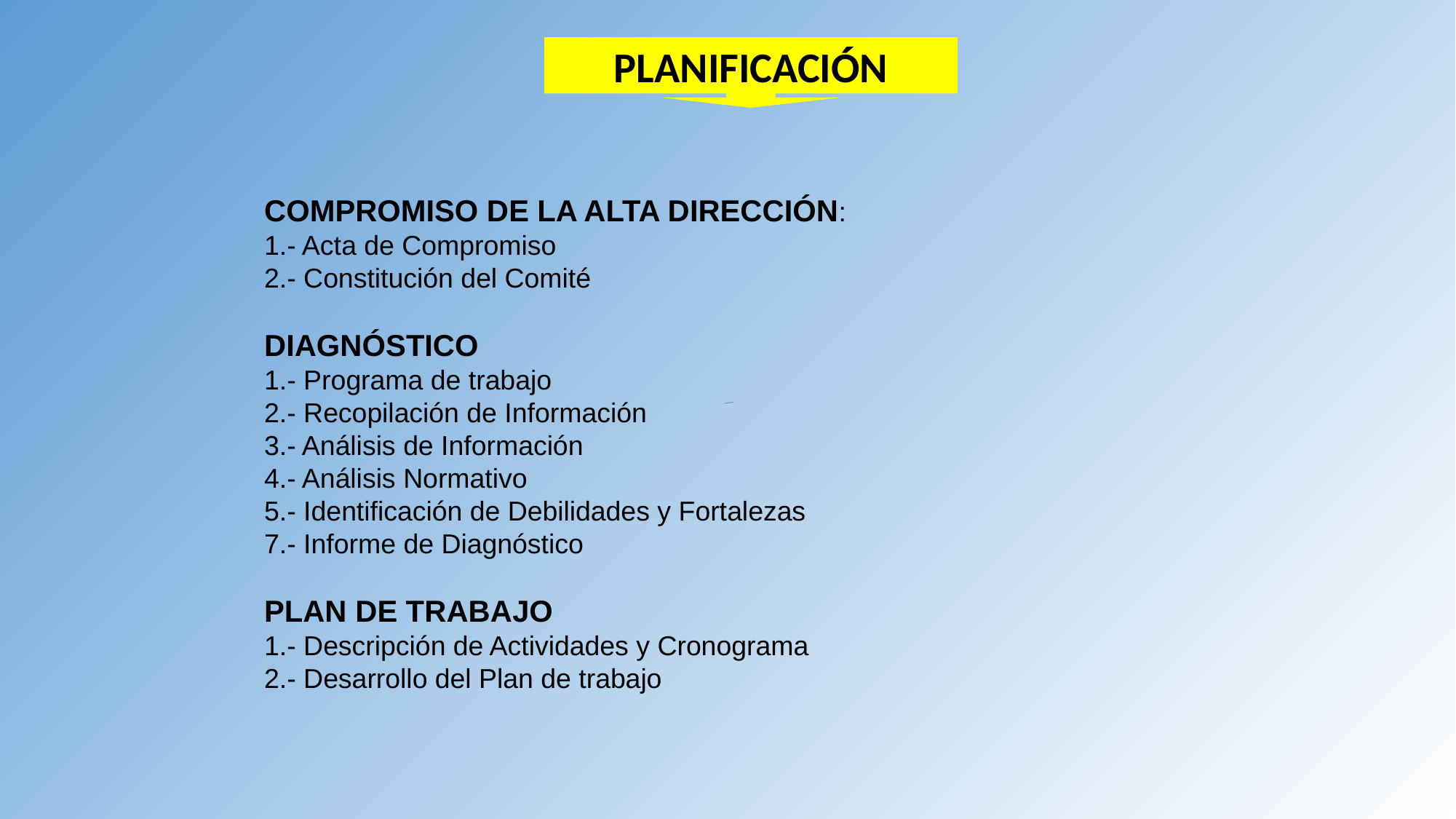

PLANIFICACIÓN
COMPROMISO DE LA ALTA DIRECCIÓN:
1.- Acta de Compromiso
2.- Constitución del Comité

DIAGNÓSTICO
1.- Programa de trabajo
2.- Recopilación de Información
3.- Análisis de Información
4.- Análisis Normativo
5.- Identificación de Debilidades y Fortalezas
7.- Informe de Diagnóstico

PLAN DE TRABAJO
1.- Descripción de Actividades y Cronograma
2.- Desarrollo del Plan de trabajo